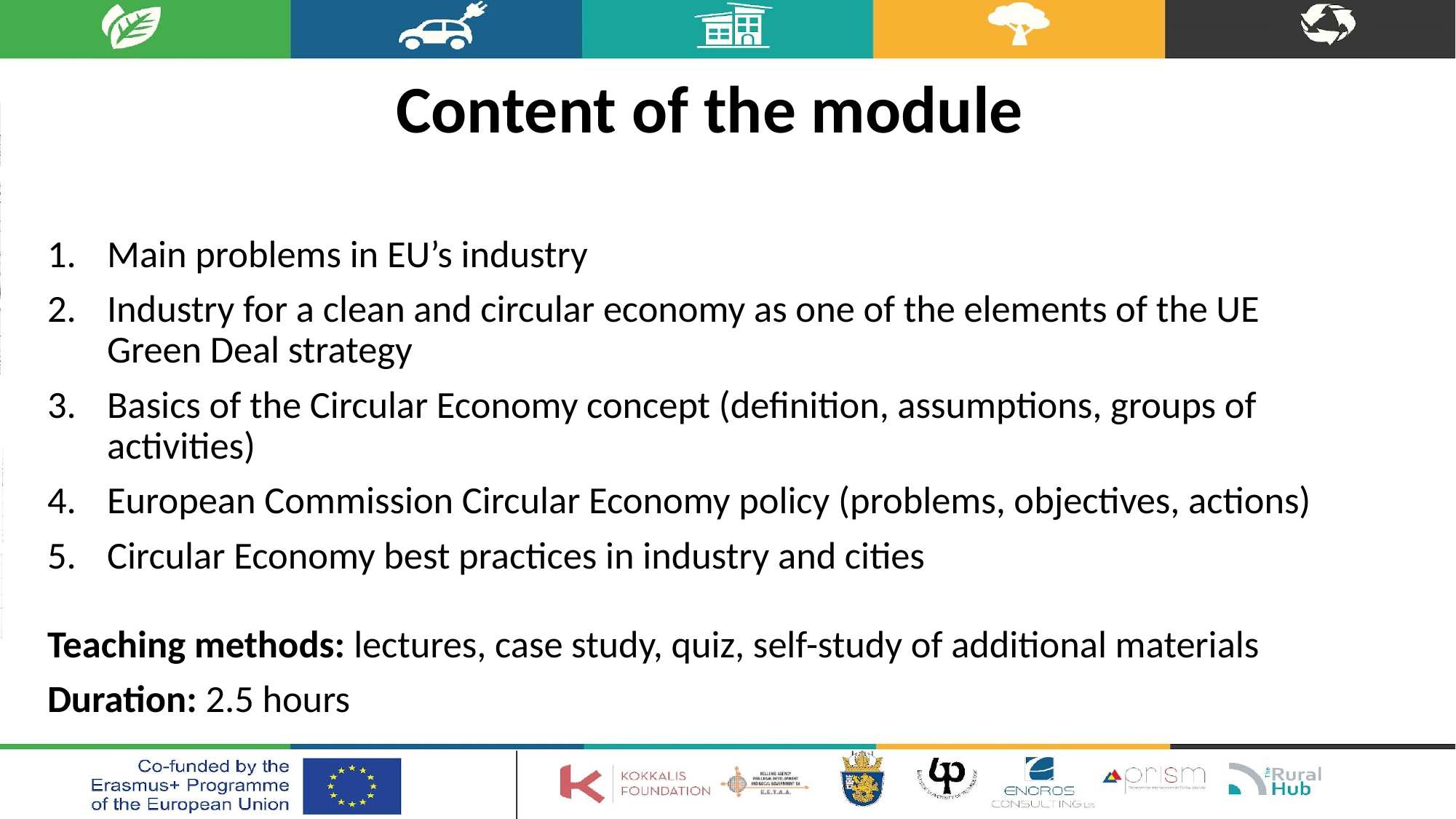

# Content of the module

Main problems in EU’s industry
Industry for a clean and circular economy as one of the elements of the UE Green Deal strategy
Basics of the Circular Economy concept (definition, assumptions, groups of activities)
European Commission Circular Economy policy (problems, objectives, actions)
Circular Economy best practices in industry and cities

Teaching methods: lectures, case study, quiz, self-study of additional materials
Duration: 2.5 hours